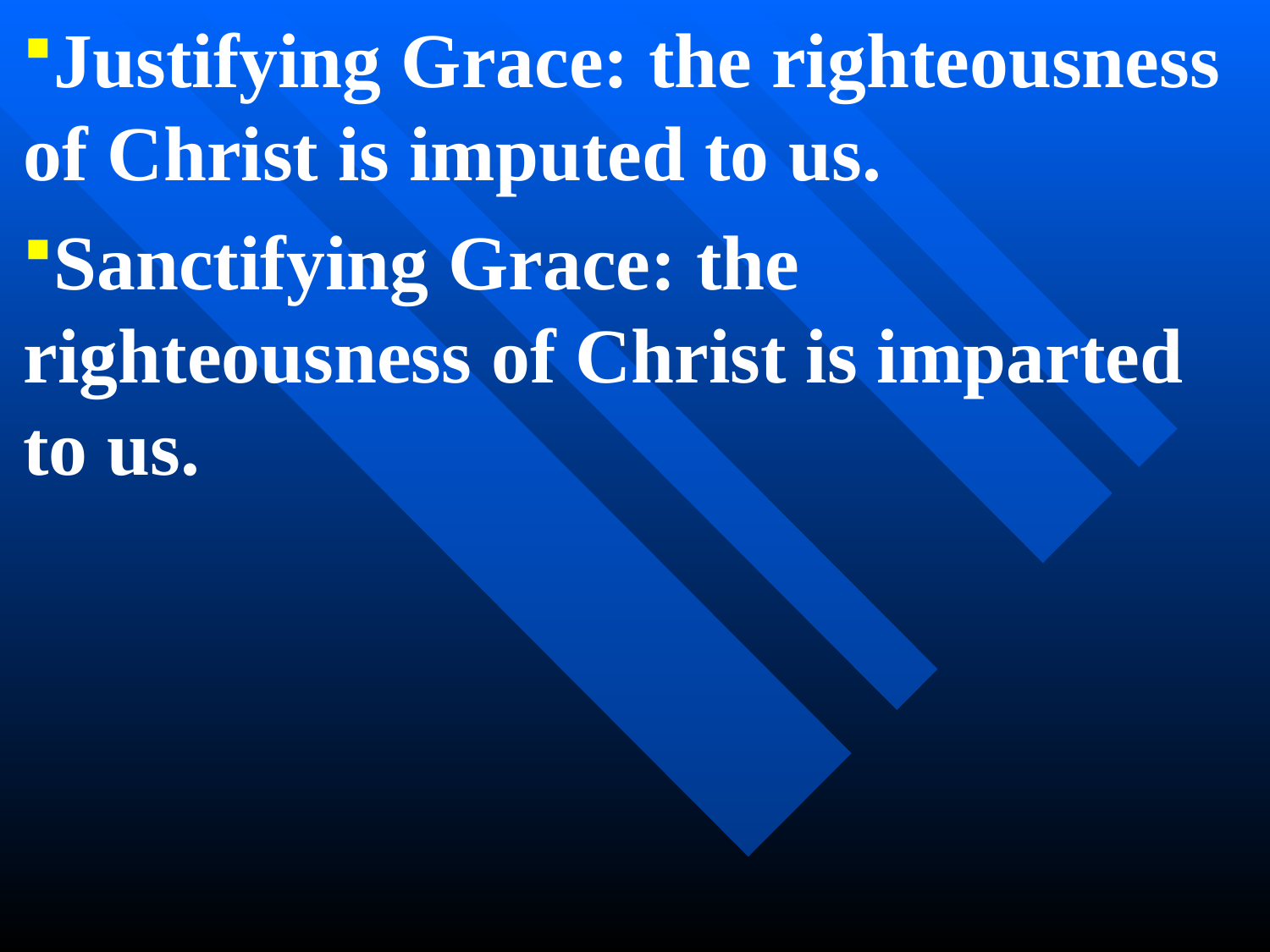

Justifying Grace: the righteousness of Christ is imputed to us.
Sanctifying Grace: the righteousness of Christ is imparted to us.